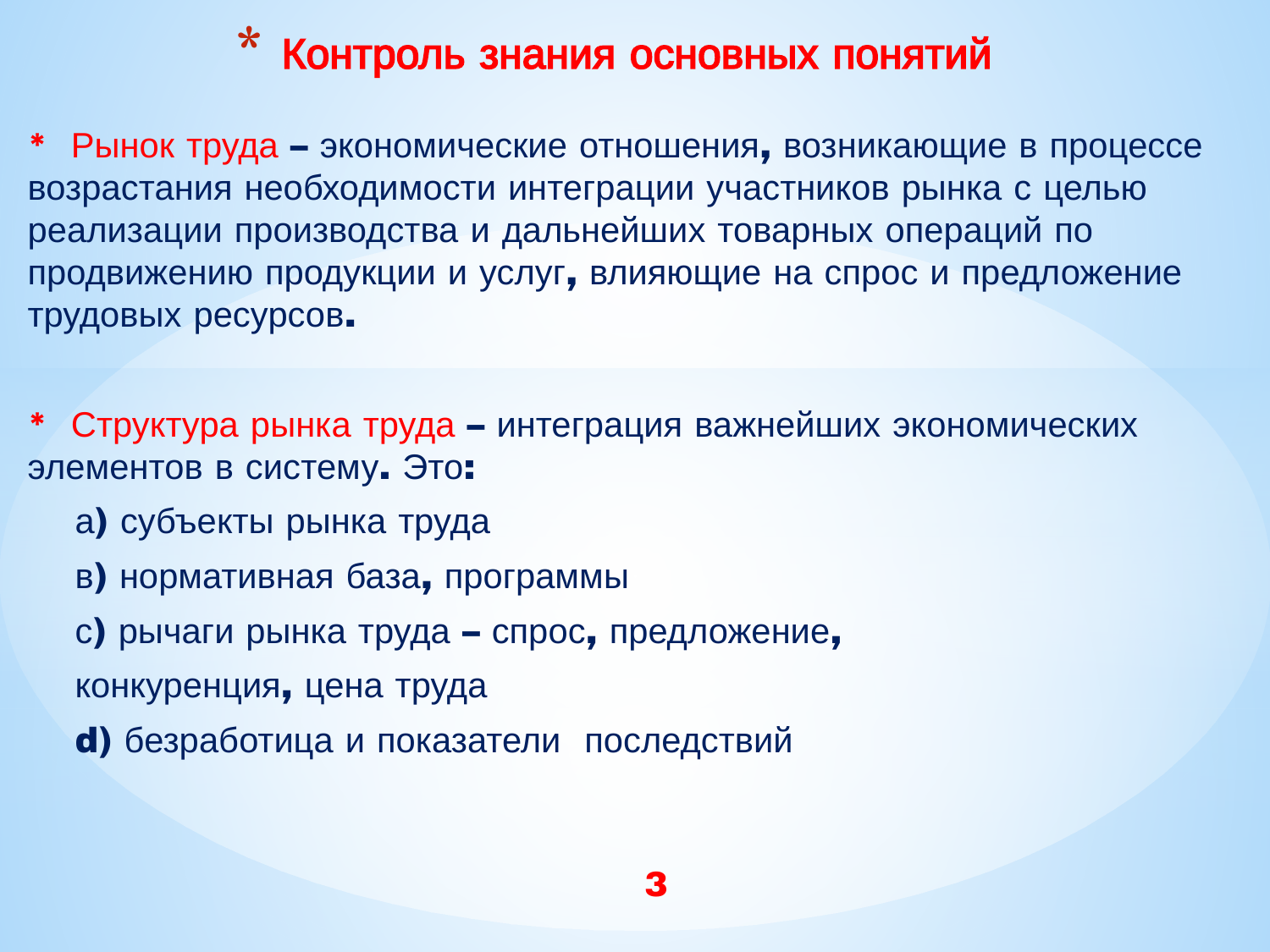

# Контроль знания основных понятий
*  Рынок труда – экономические отношения, возникающие в процессе возрастания необходимости интеграции участников рынка с целью реализации производства и дальнейших товарных операций по продвижению продукции и услуг, влияющие на спрос и предложение трудовых ресурсов.

*  Структура рынка труда – интеграция важнейших экономических элементов в систему. Это:
    а) субъекты рынка труда
    в) нормативная база, программы
    с) рычаги рынка труда – спрос, предложение,
    конкуренция, цена труда
    d) безработица и показатели  последствий

3